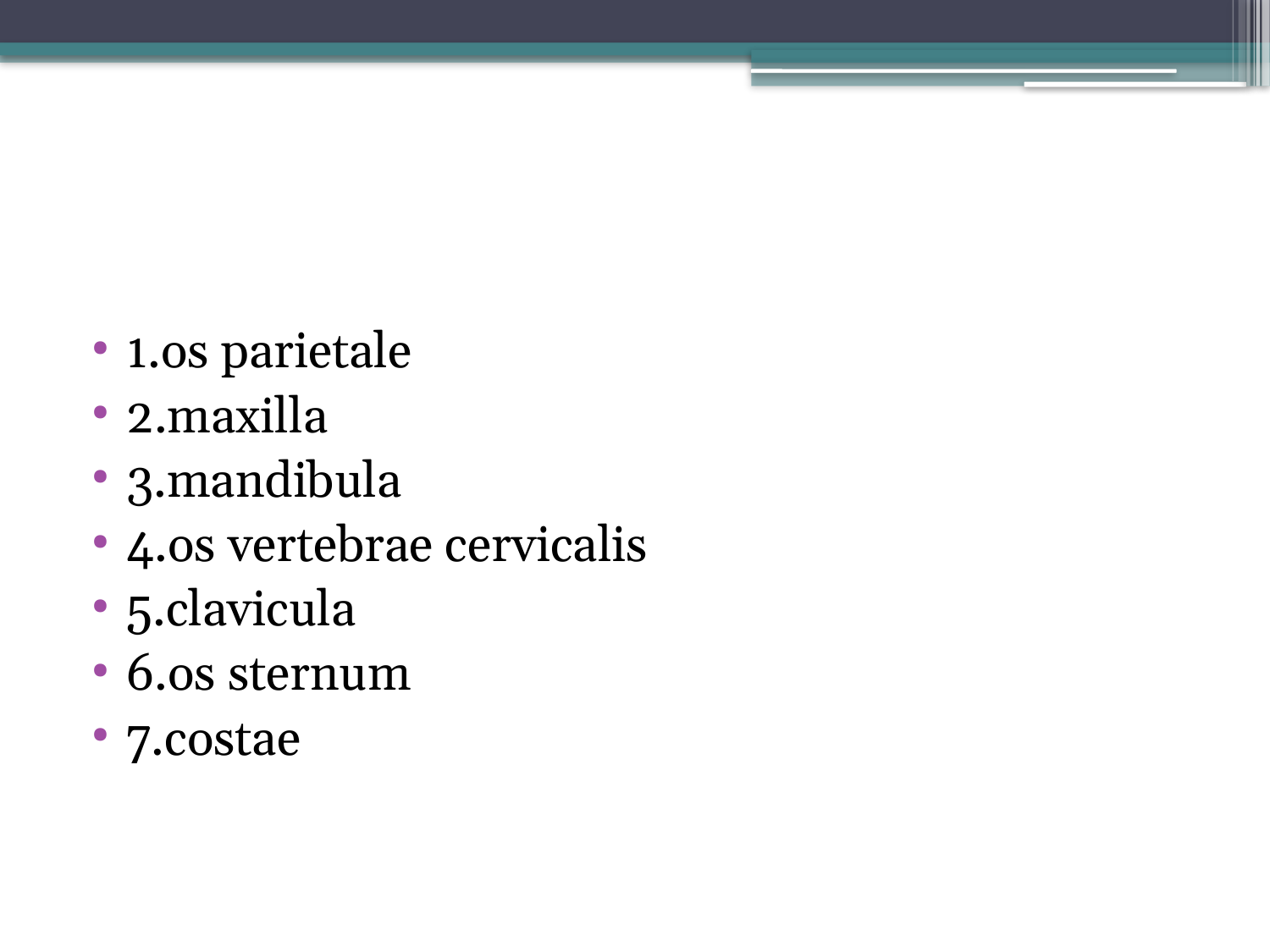

#
1.os parietale
2.maxilla
3.mandibula
4.os vertebrae cervicalis
5.clavicula
6.os sternum
7.costae